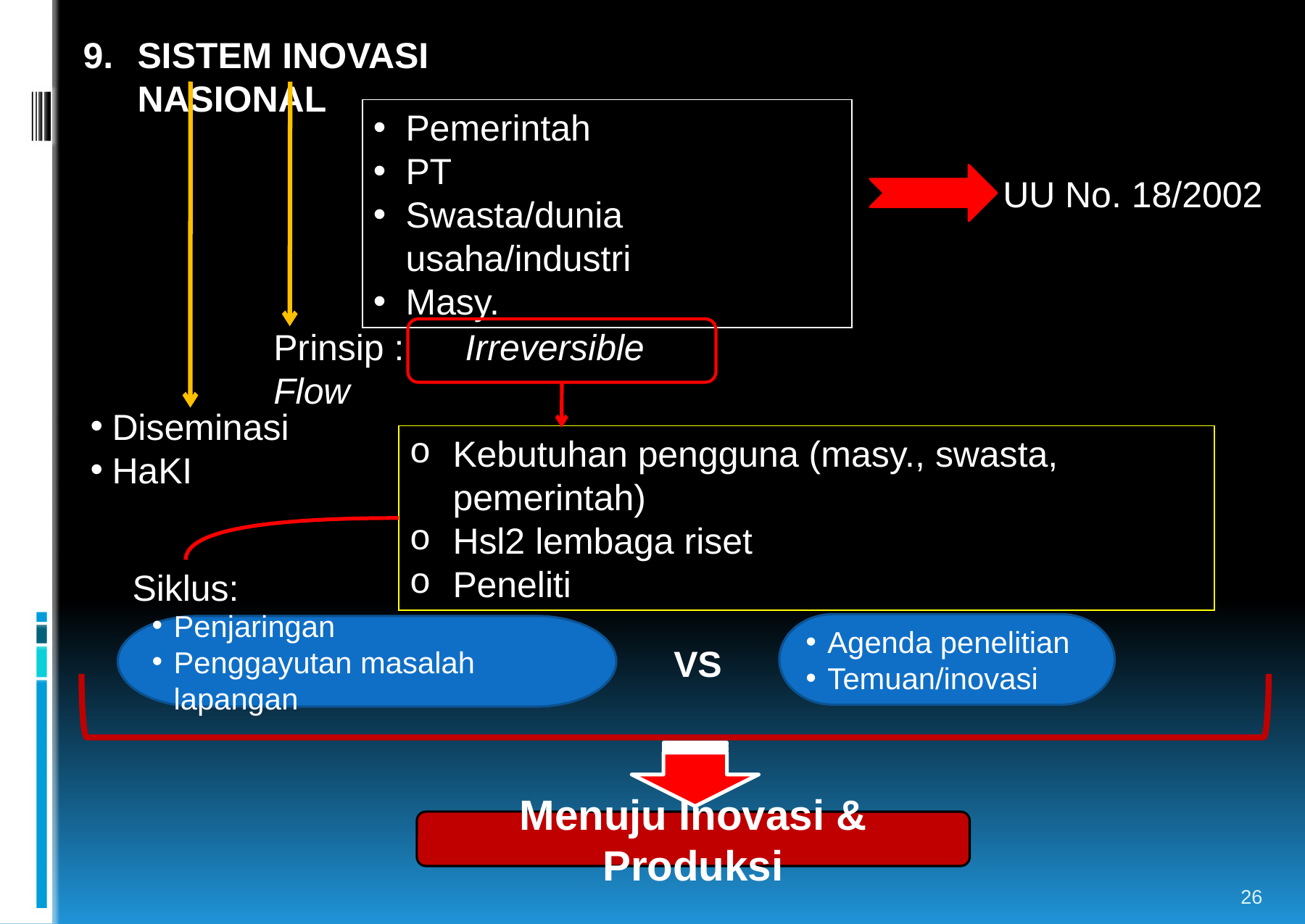

SISTEM INOVASI NASIONAL
Pemerintah
PT
Swasta/dunia usaha/industri
Masy.

UU No. 18/2002
Prinsip :      Irreversible Flow

Diseminasi
HaKI
Kebutuhan pengguna (masy., swasta, pemerintah)
Hsl2 lembaga riset
Peneliti
Siklus:
Agenda penelitian
Temuan/inovasi
Penjaringan
Penggayutan masalah lapangan
VS

Menuju Inovasi & Produksi
26